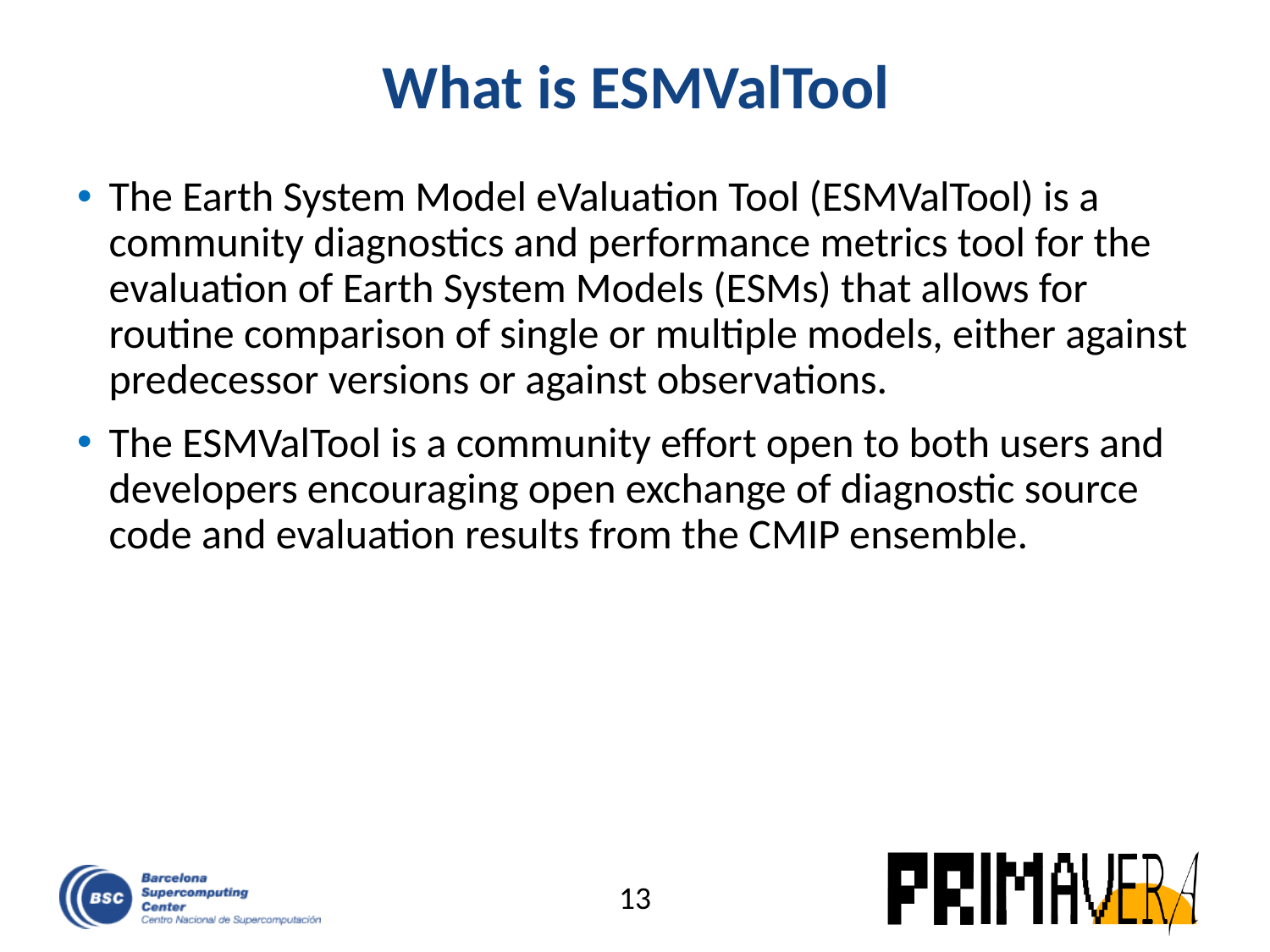

# What is ESMValTool
The Earth System Model eValuation Tool (ESMValTool) is a community diagnostics and performance metrics tool for the evaluation of Earth System Models (ESMs) that allows for routine comparison of single or multiple models, either against predecessor versions or against observations.
The ESMValTool is a community effort open to both users and developers encouraging open exchange of diagnostic source code and evaluation results from the CMIP ensemble.